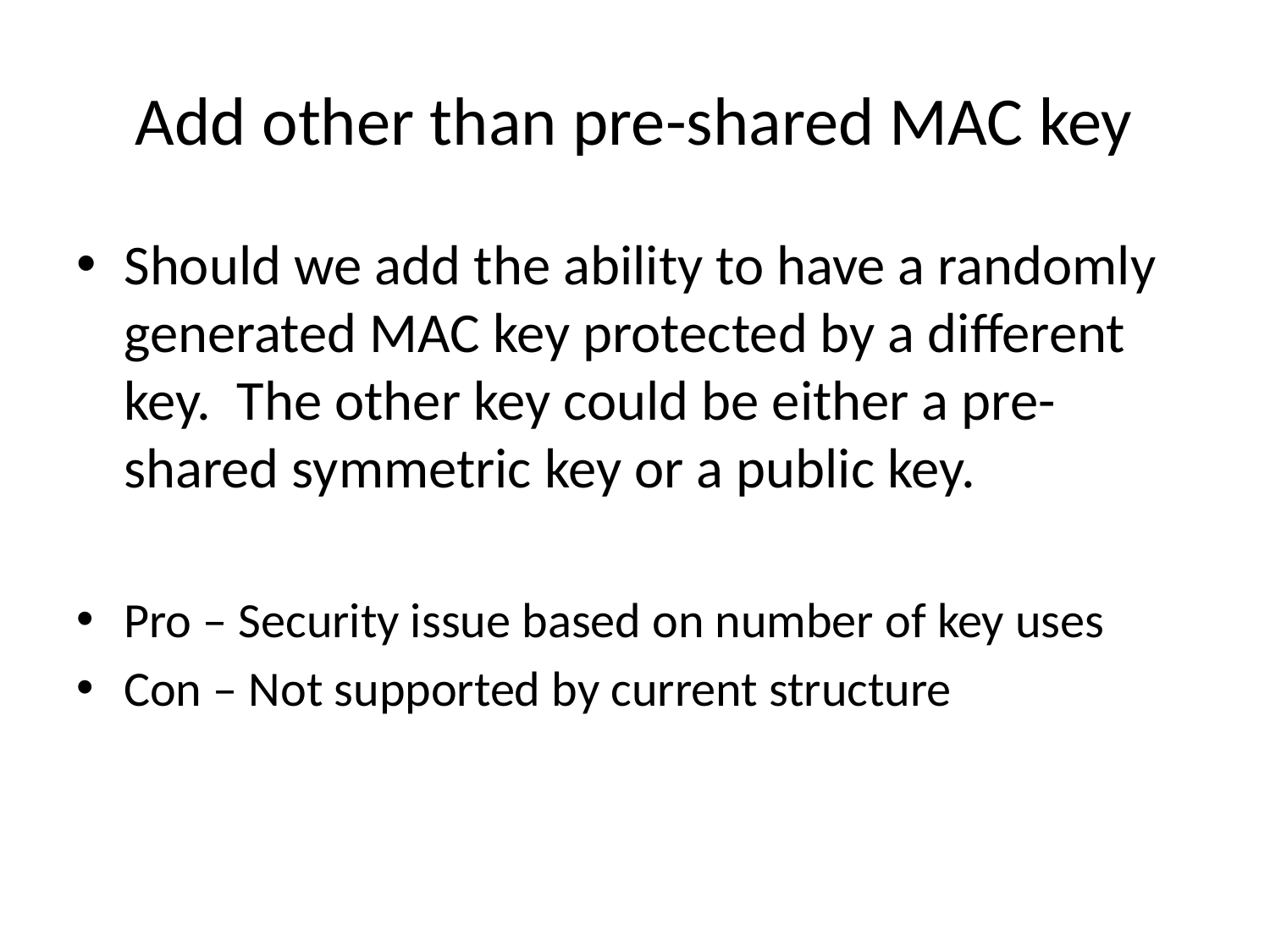

# Add other than pre-shared MAC key
Should we add the ability to have a randomly generated MAC key protected by a different key.  The other key could be either a pre-shared symmetric key or a public key.

Pro – Security issue based on number of key uses
Con – Not supported by current structure